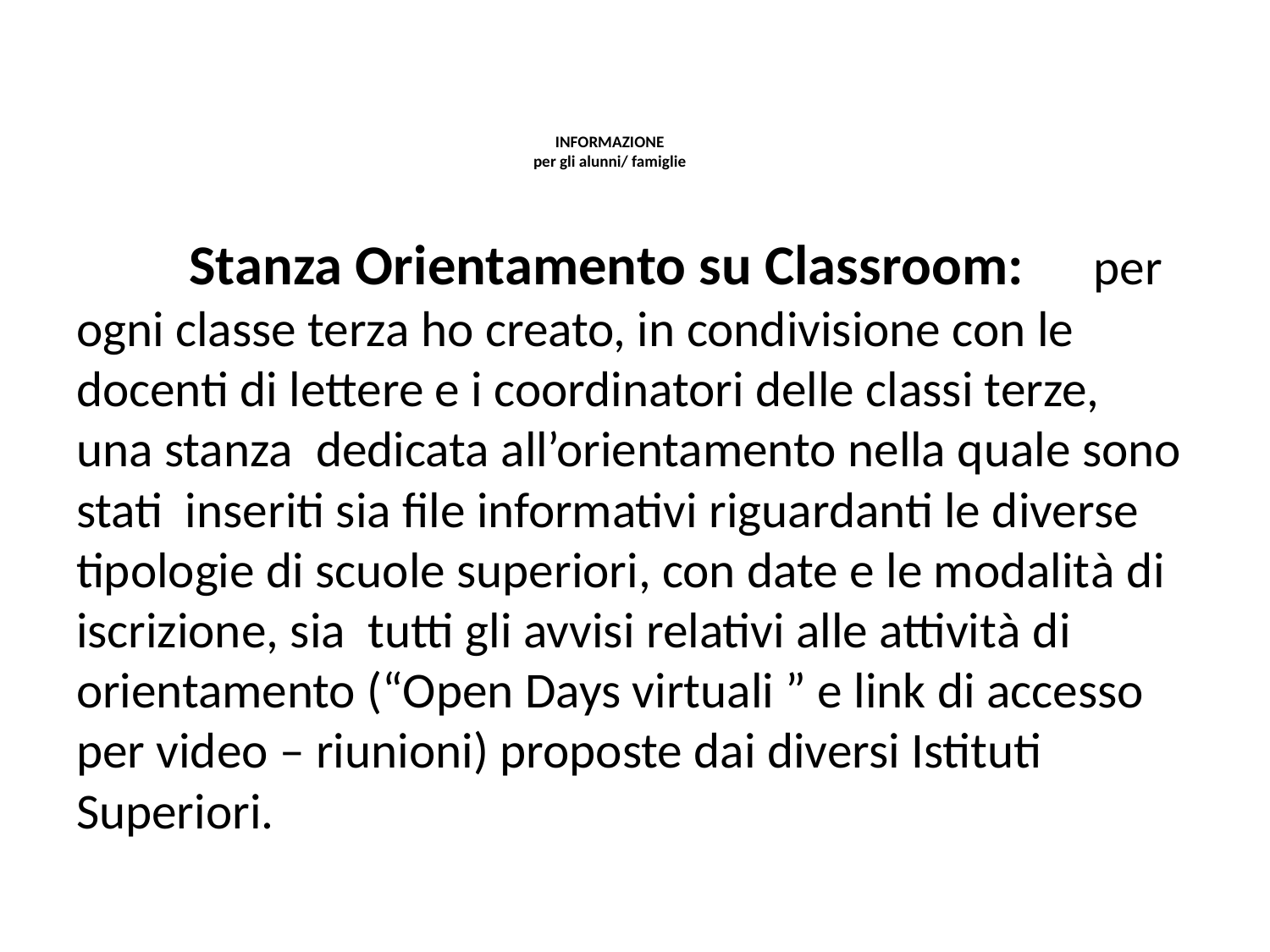

# INFORMAZIONE per gli alunni/ famiglie
	Stanza Orientamento su Classroom: 	per ogni classe terza ho creato, in condivisione con le docenti di lettere e i coordinatori delle classi terze,  una stanza  dedicata all’orientamento nella quale sono stati  inseriti sia file informativi riguardanti le diverse tipologie di scuole superiori, con date e le modalità di iscrizione, sia  tutti gli avvisi relativi alle attività di orientamento (“Open Days virtuali ” e link di accesso per video – riunioni) proposte dai diversi Istituti Superiori.